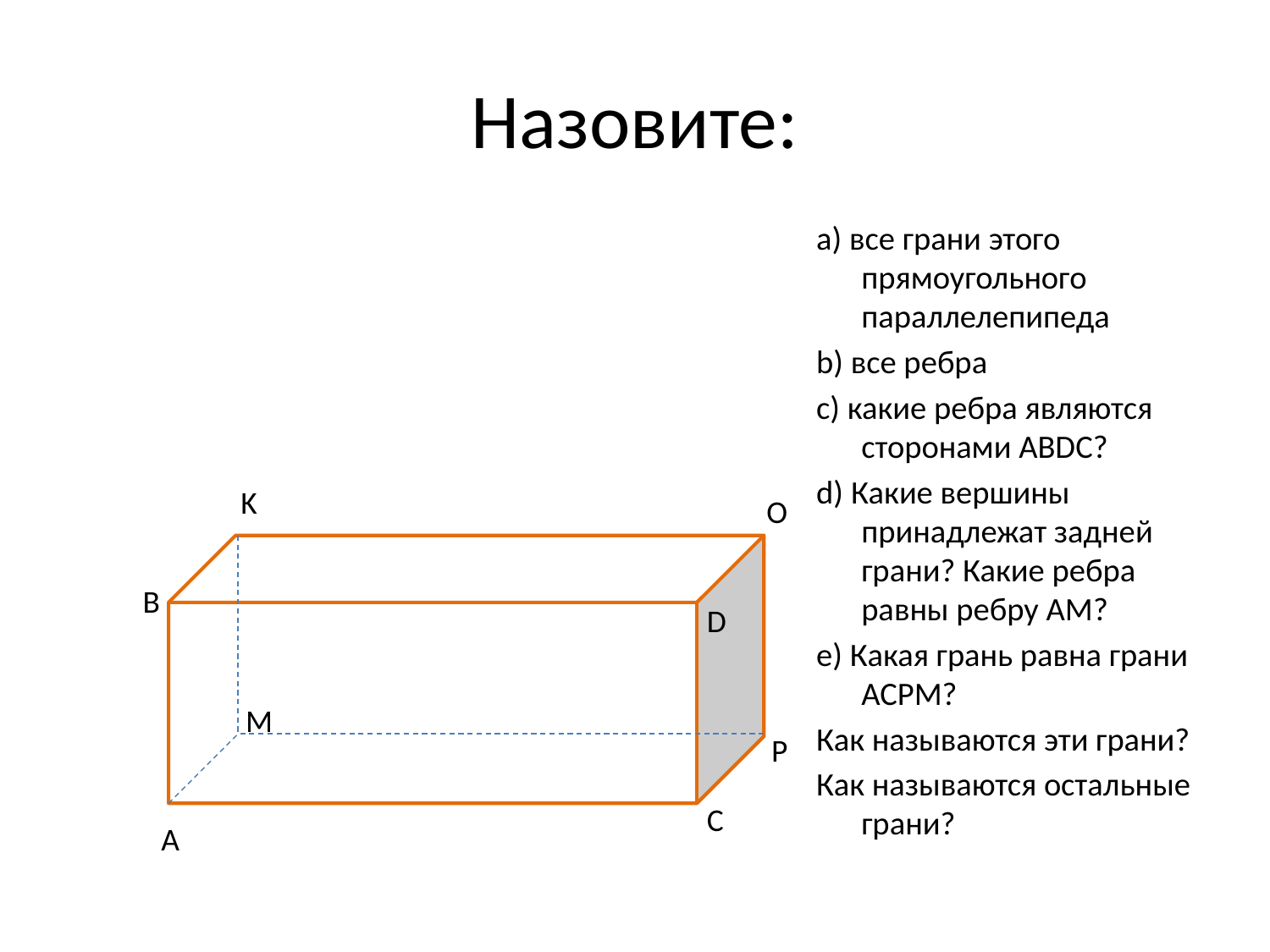

# Назовите:
а) все грани этого прямоугольного параллелепипеда
b) все ребра
с) какие ребра являются сторонами ABDC?
d) Какие вершины принадлежат задней грани? Какие ребра равны ребру AM?
e) Какая грань равна грани ACPM?
Как называются эти грани?
Как называются остальные грани?

K
O
BBBBM
B
D
M
P
C
A